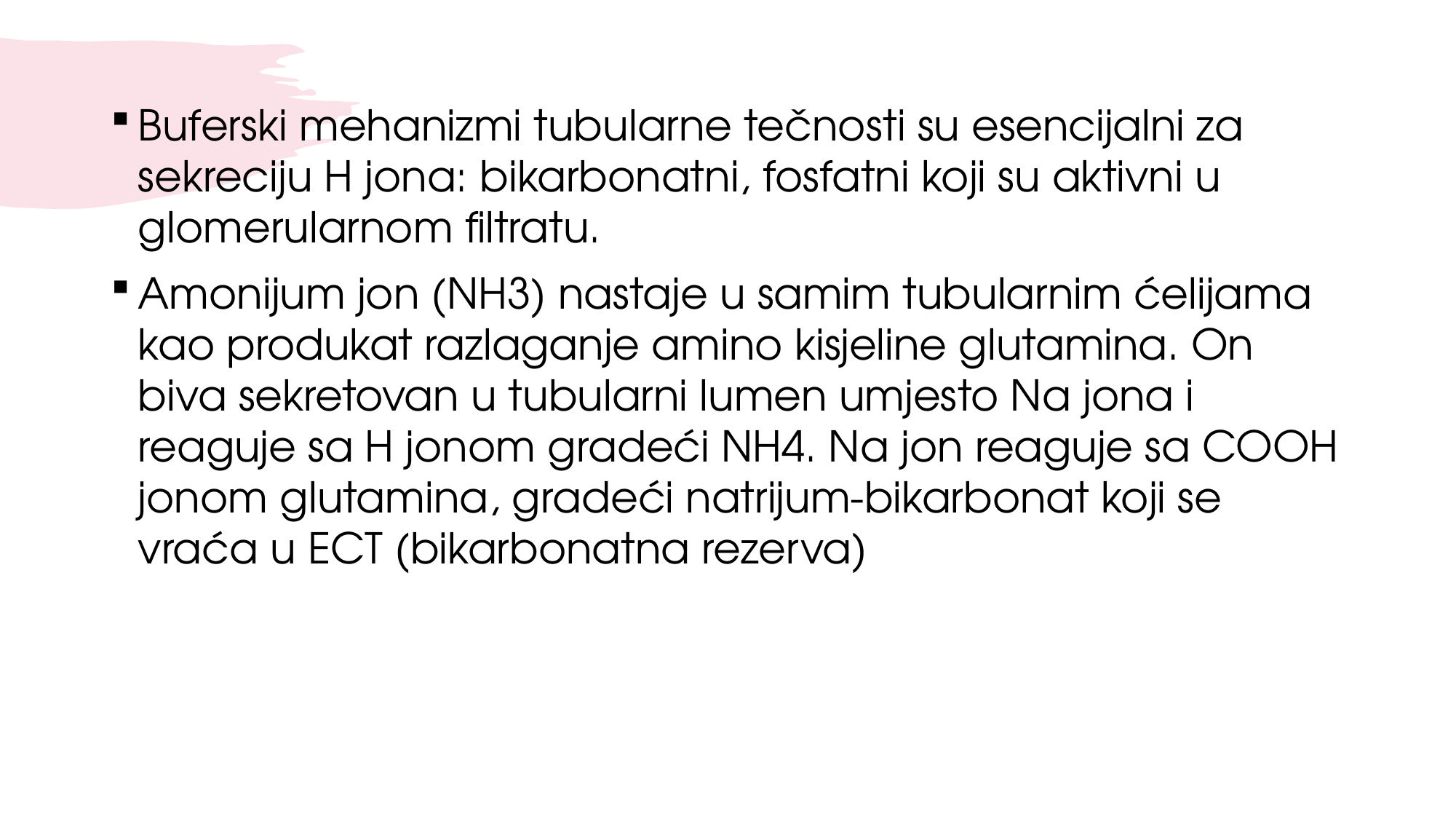

Buferski mehanizmi tubularne tečnosti su esencijalni za sekreciju H jona: bikarbonatni, fosfatni koji su aktivni u glomerularnom filtratu.
Amonijum jon (NH3) nastaje u samim tubularnim ćelijama kao produkat razlaganje amino kisjeline glutamina. On biva sekretovan u tubularni lumen umjesto Na jona i reaguje sa H jonom gradeći NH4. Na jon reaguje sa COOH jonom glutamina, gradeći natrijum-bikarbonat koji se vraća u ECT (bikarbonatna rezerva)